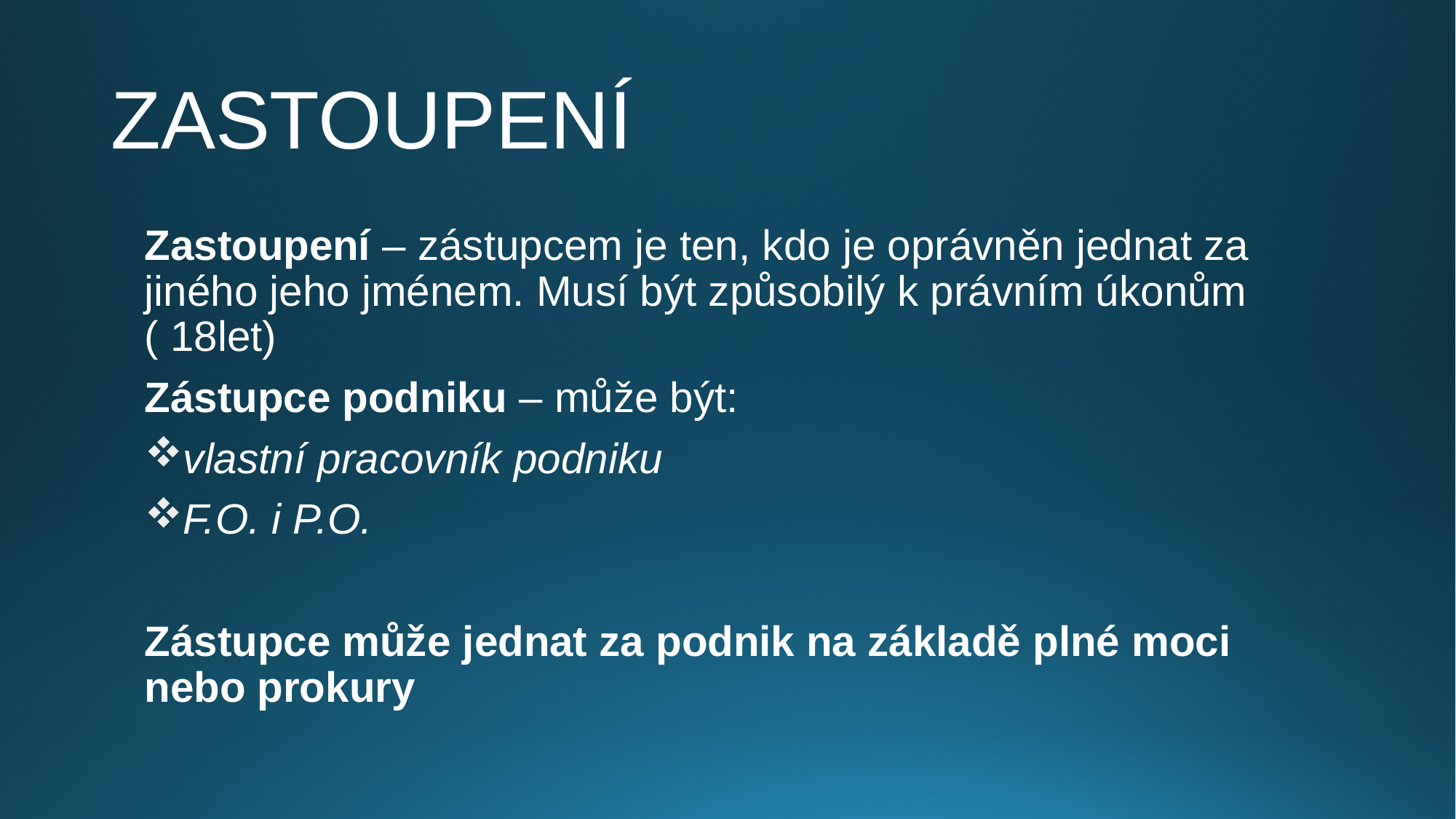

# ZASTOUPENÍ
Zastoupení – zástupcem je ten, kdo je oprávněn jednat za jiného jeho jménem. Musí být způsobilý k právním úkonům ( 18let)
Zástupce podniku – může být:
vlastní pracovník podniku
F.O. i P.O.

Zástupce může jednat za podnik na základě plné moci nebo prokury